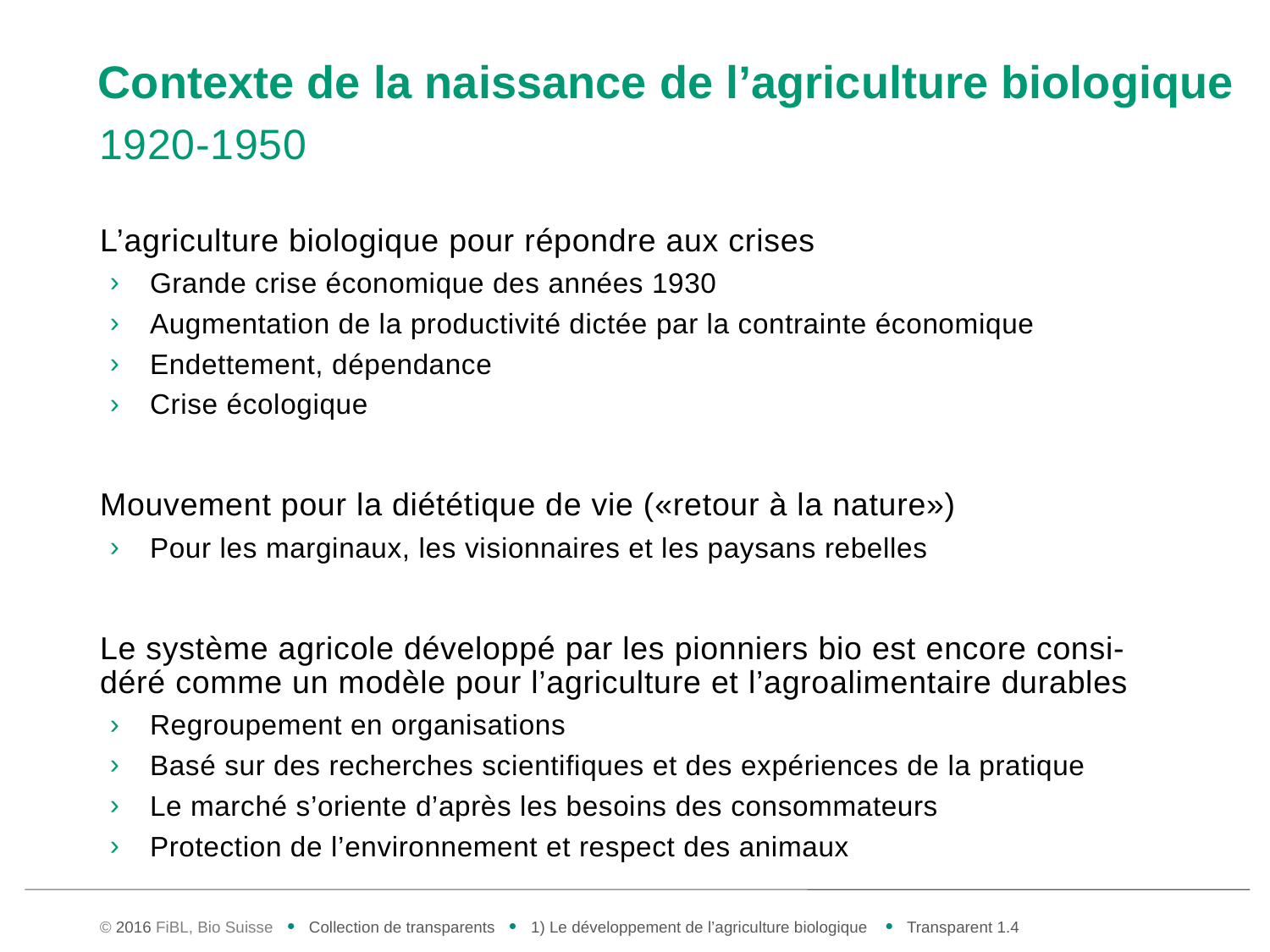

# Contexte de la naissance de l’agriculture biologique
1920-1950
L’agriculture biologique pour répondre aux crises
Grande crise économique des années 1930
Augmentation de la productivité dictée par la contrainte économique
Endettement, dépendance
Crise écologique

Mouvement pour la diététique de vie («retour à la nature»)
Pour les marginaux, les visionnaires et les paysans rebelles

Le système agricole développé par les pionniers bio est encore consi-déré comme un modèle pour l’agriculture et l’agroalimentaire durables
Regroupement en organisations
Basé sur des recherches scientifiques et des expériences de la pratique
Le marché s’oriente d’après les besoins des consommateurs
Protection de l’environnement et respect des animaux